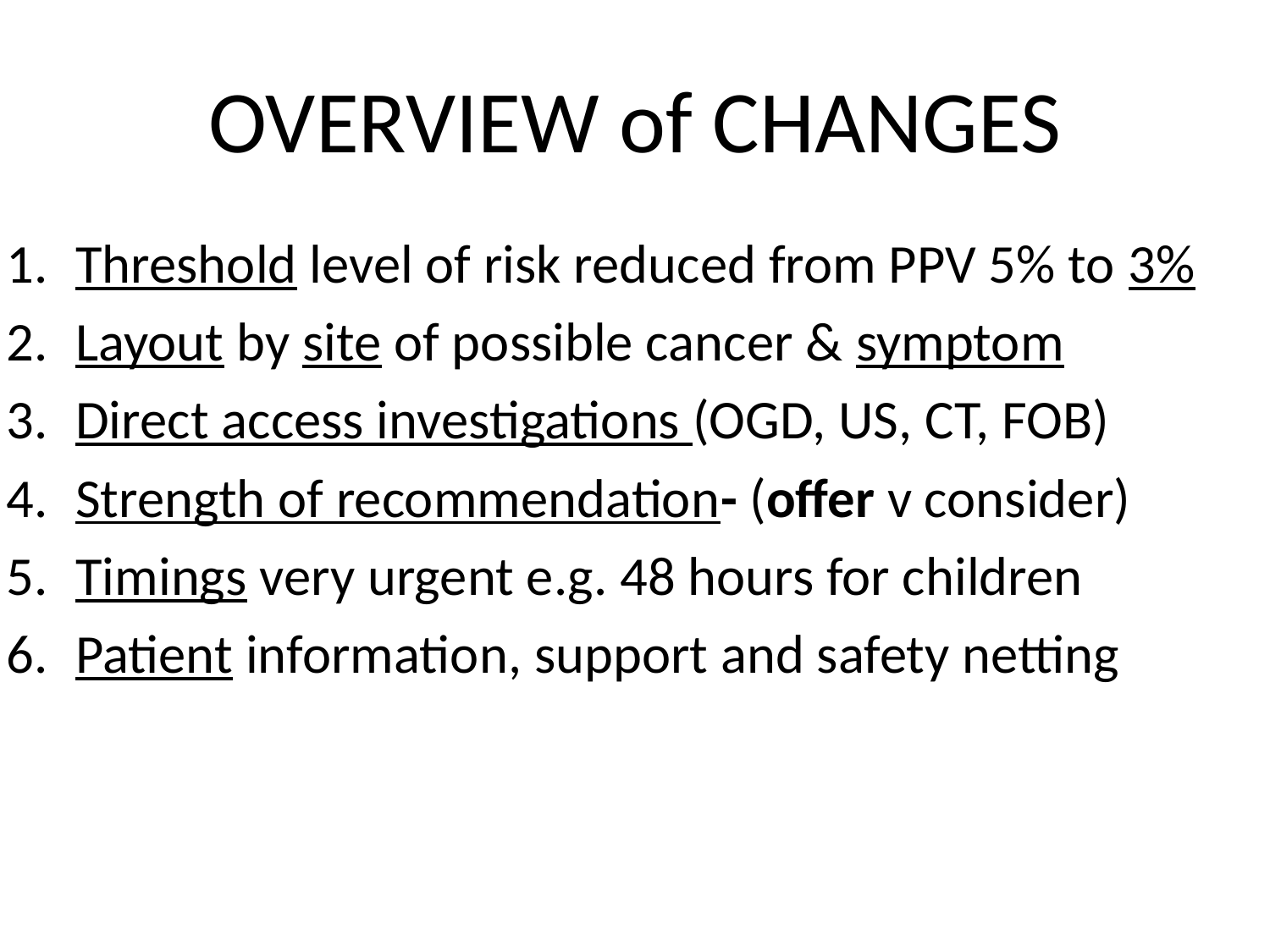

# OVERVIEW of CHANGES
Threshold level of risk reduced from PPV 5% to 3%
Layout by site of possible cancer & symptom
Direct access investigations (OGD, US, CT, FOB)
Strength of recommendation- (offer v consider)
Timings very urgent e.g. 48 hours for children
Patient information, support and safety netting